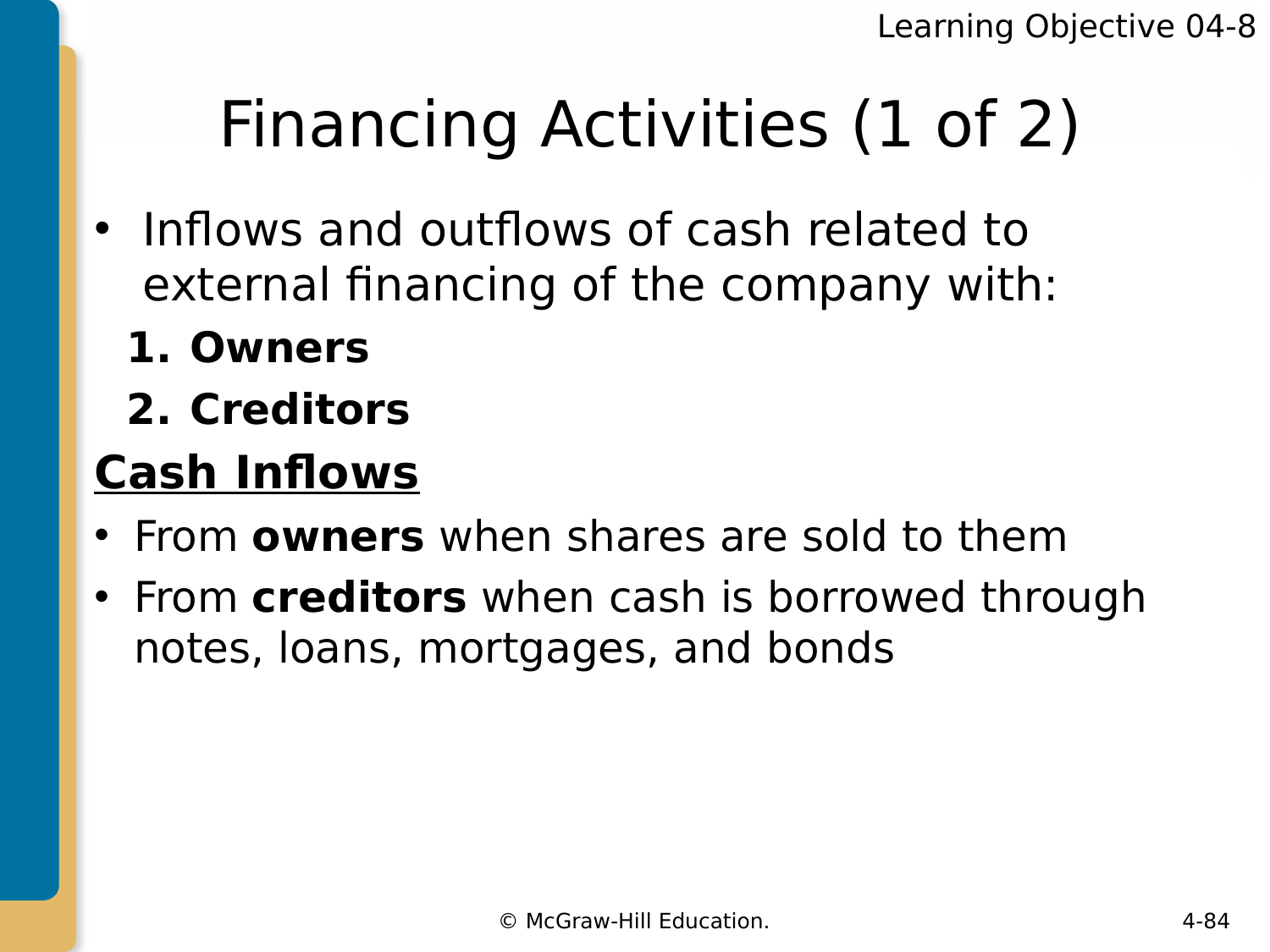

Learning Objective 04-8
# Financing Activities (1 of 2)
Inflows and outflows of cash related to external financing of the company with:
Owners
Creditors
Cash Inflows
From owners when shares are sold to them
From creditors when cash is borrowed through notes, loans, mortgages, and bonds